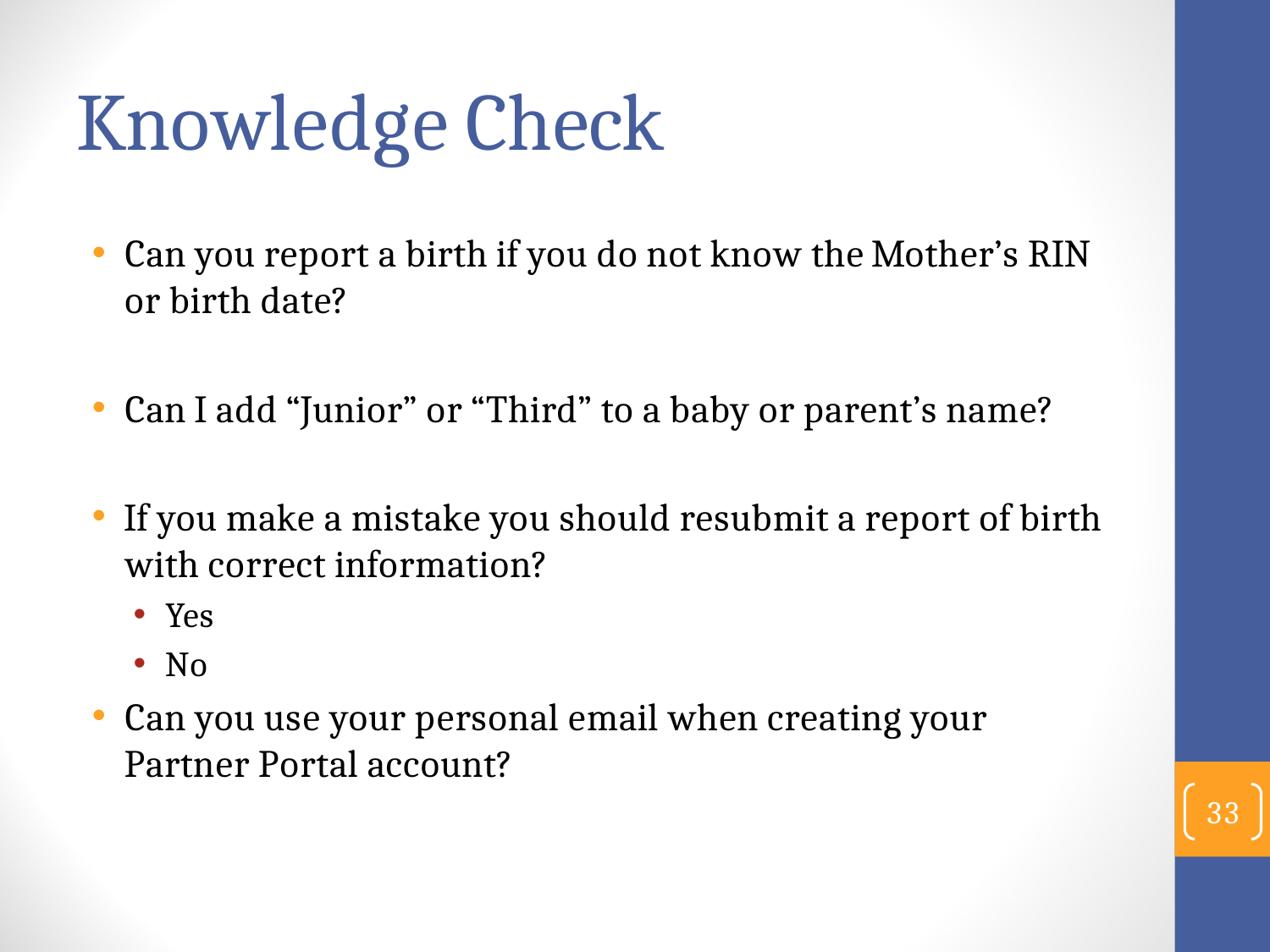

# Knowledge Check
Can you report a birth if you do not know the Mother’s RIN or birth date?

Can I add “Junior” or “Third” to a baby or parent’s name?

If you make a mistake you should resubmit a report of birth with correct information?
Yes
No
Can you use your personal email when creating your Partner Portal account?

33